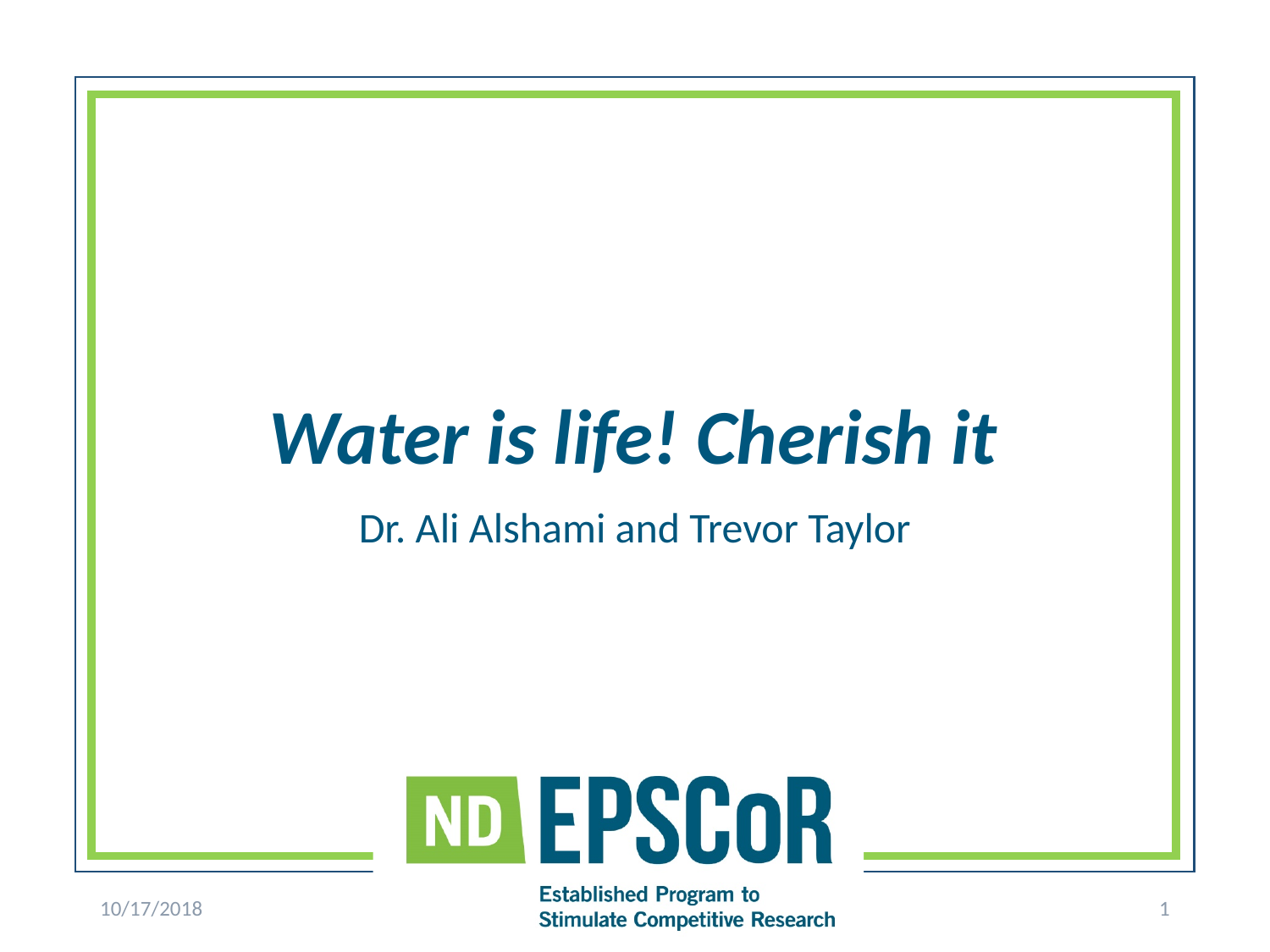

# Water is life! Cherish it
Dr. Ali Alshami and Trevor Taylor
10/17/2018
1